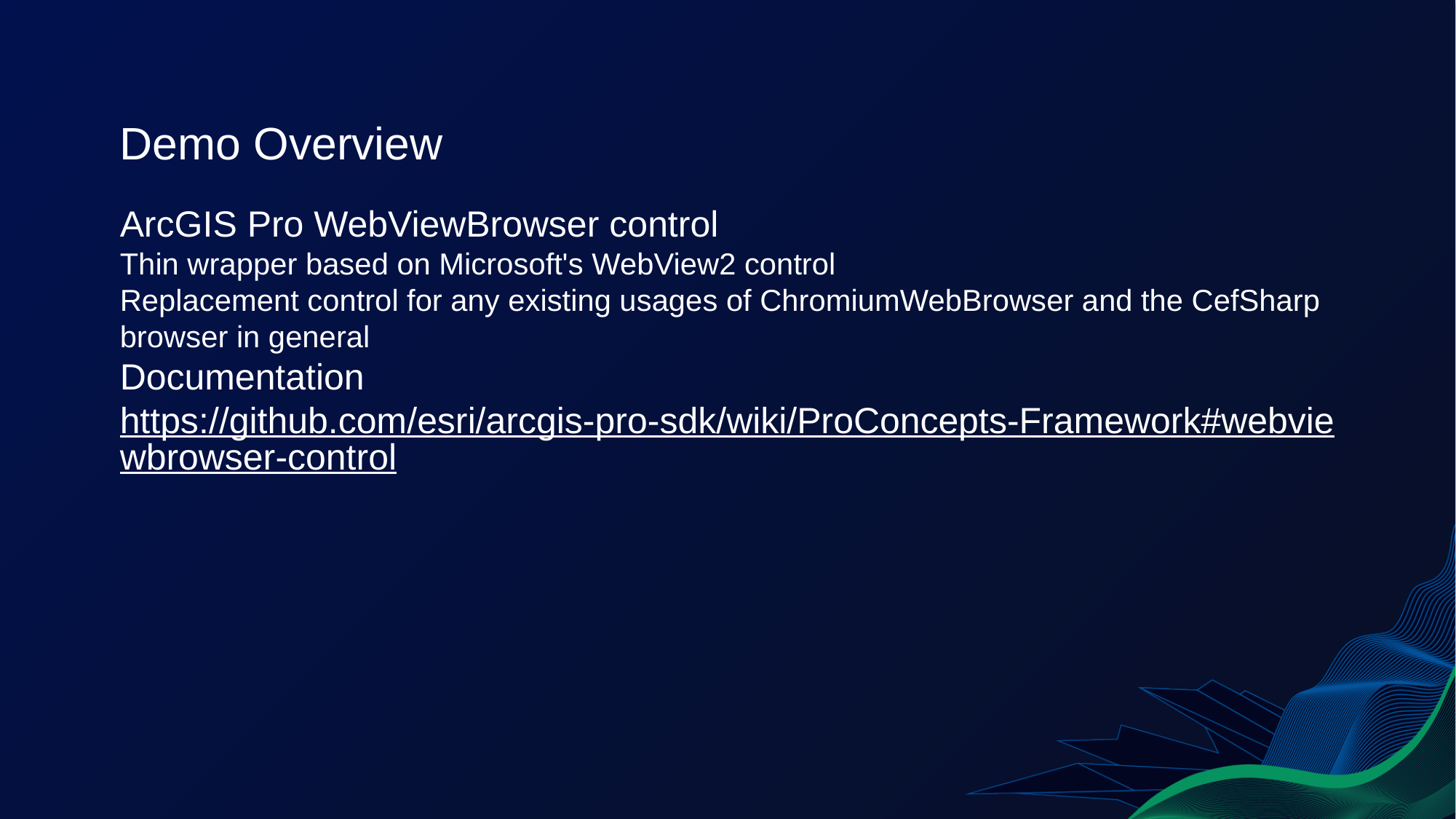

Demo Overview
ArcGIS Pro WebViewBrowser control
Thin wrapper based on Microsoft's WebView2 control
Replacement control for any existing usages of ChromiumWebBrowser and the CefSharp browser in general
Documentation
https://github.com/esri/arcgis-pro-sdk/wiki/ProConcepts-Framework#webviewbrowser-control